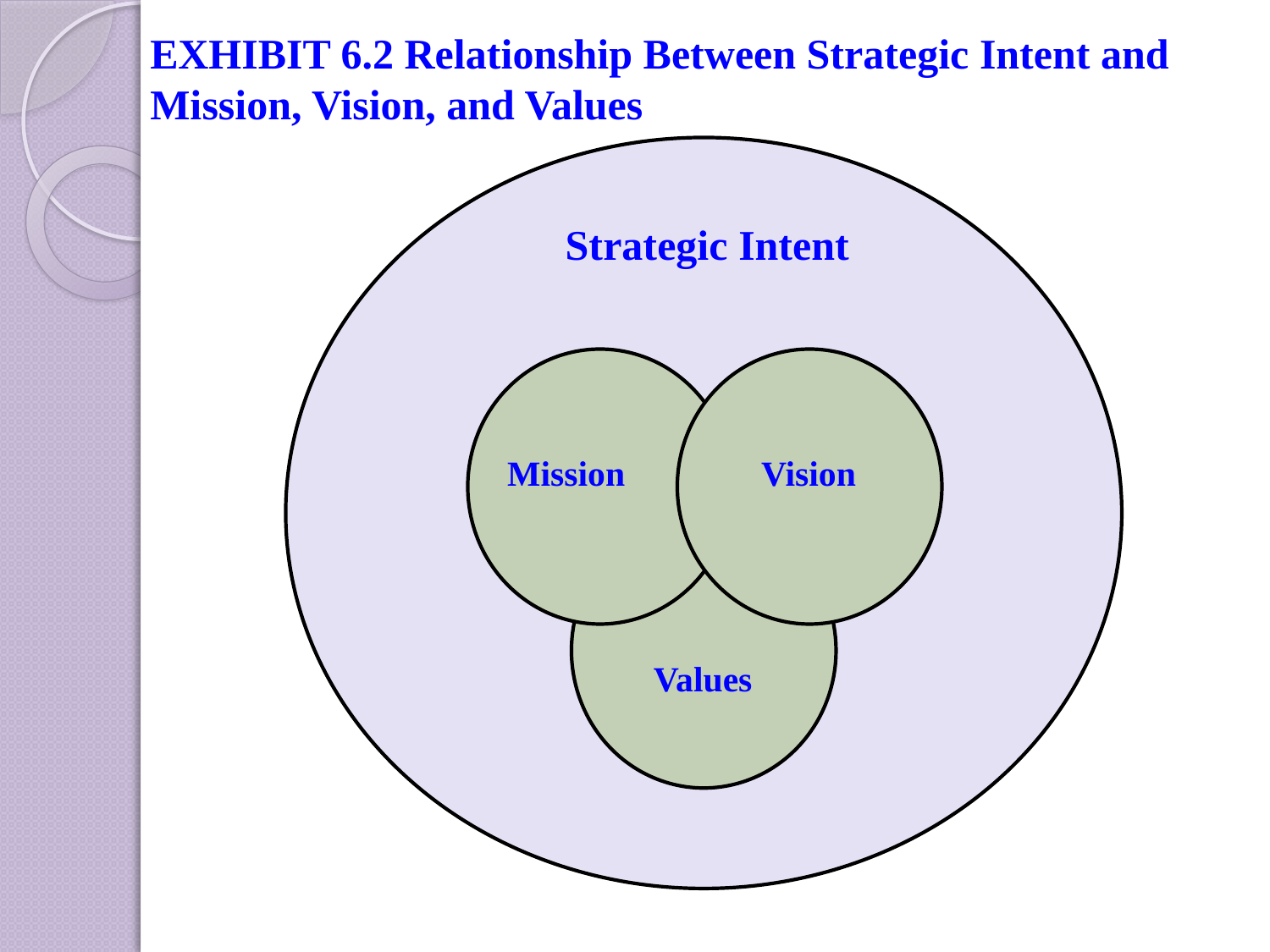

# EXHIBIT 6.2 Relationship Between Strategic Intent and Mission, Vision, and Values

Strategic Intent

Mission
Vision

Values